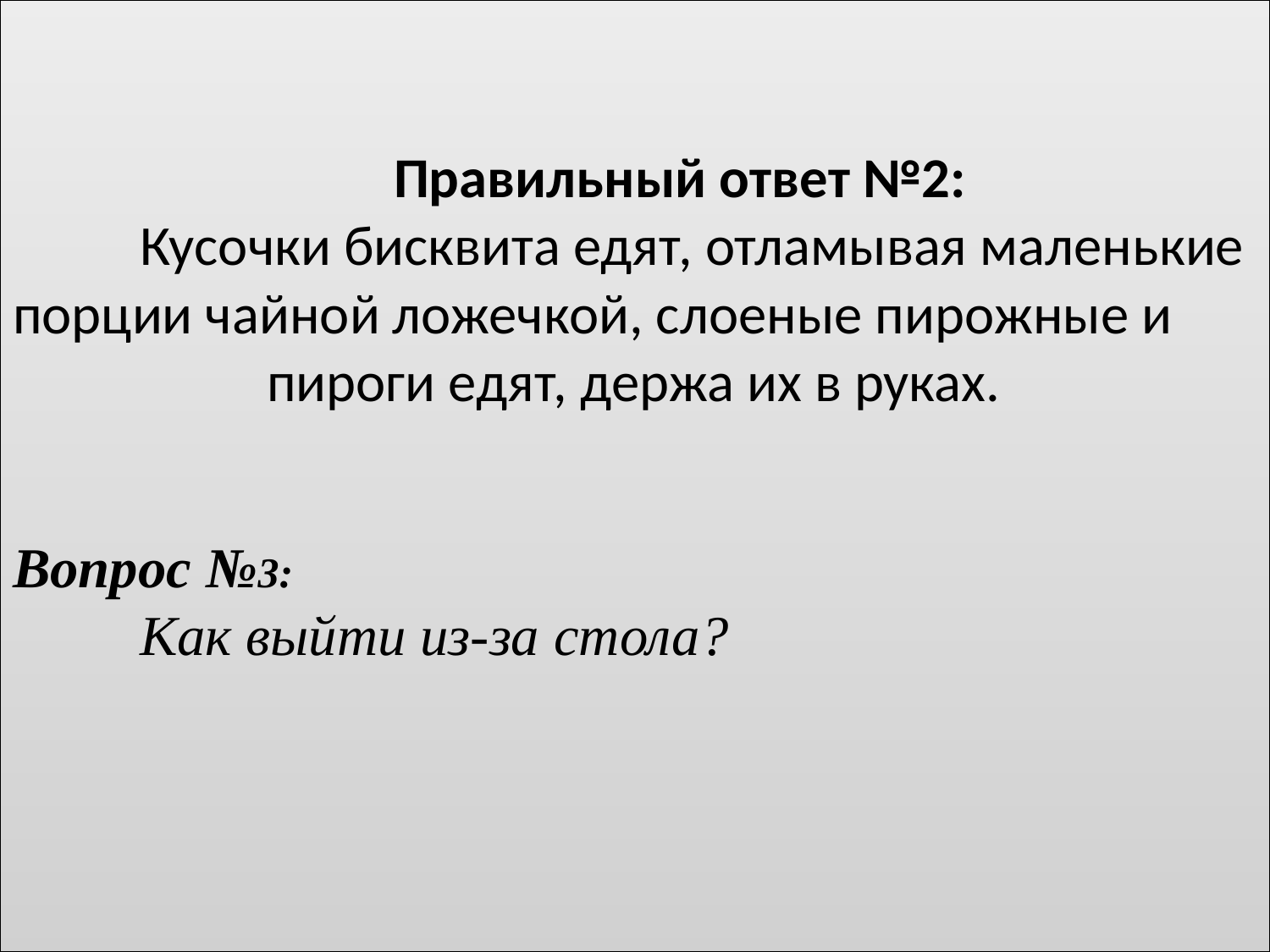

# Правильный ответ №2: Кусочки бисквита едят, отламывая маленькие порции чайной ложечкой, слоеные пирожные и 		пироги едят, держа их в руках. Вопрос №3: Как выйти из-за стола?